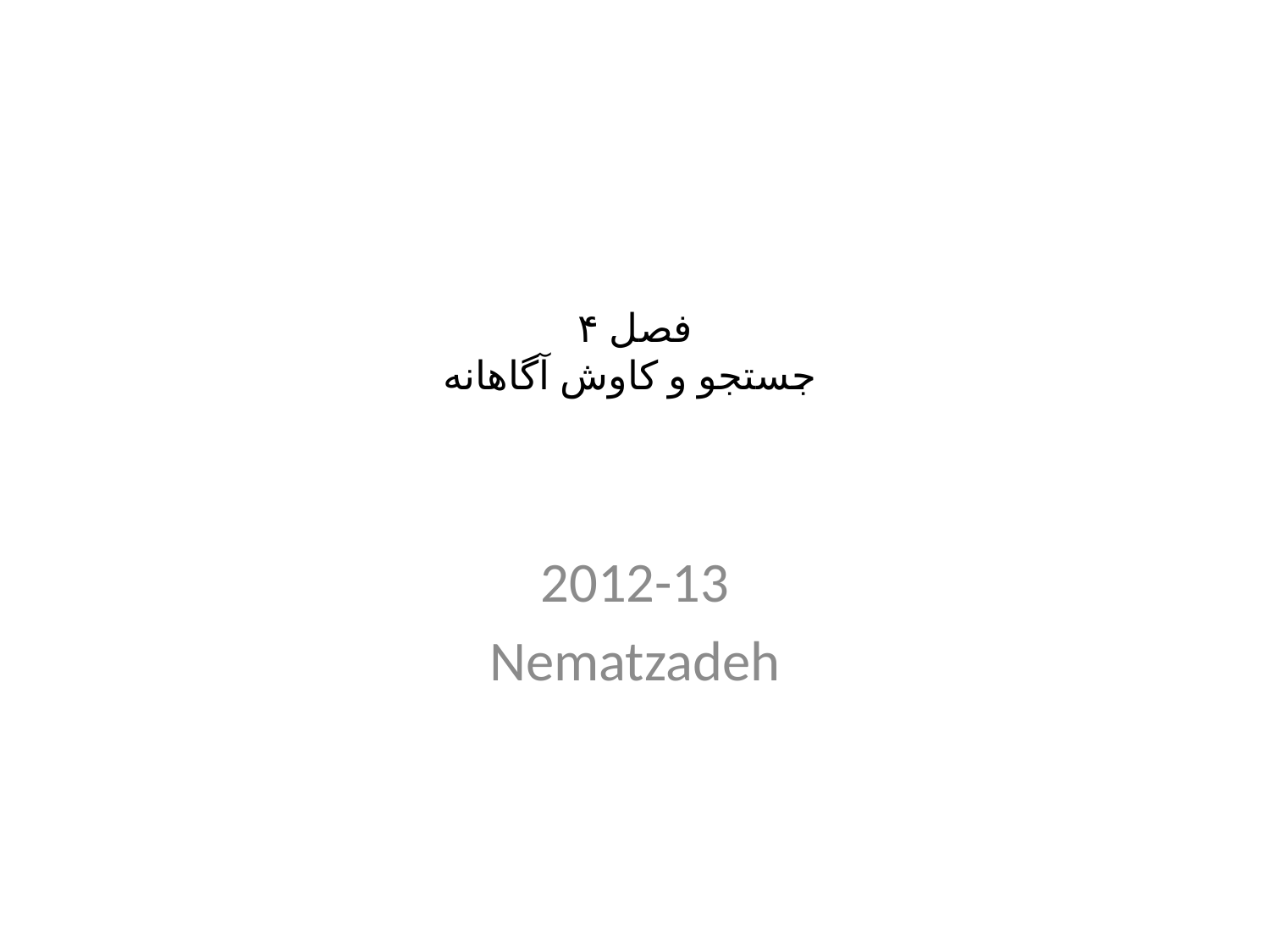

# فصل ۴ جستجو و کاوش آگاهانه
2012-13
Nematzadeh